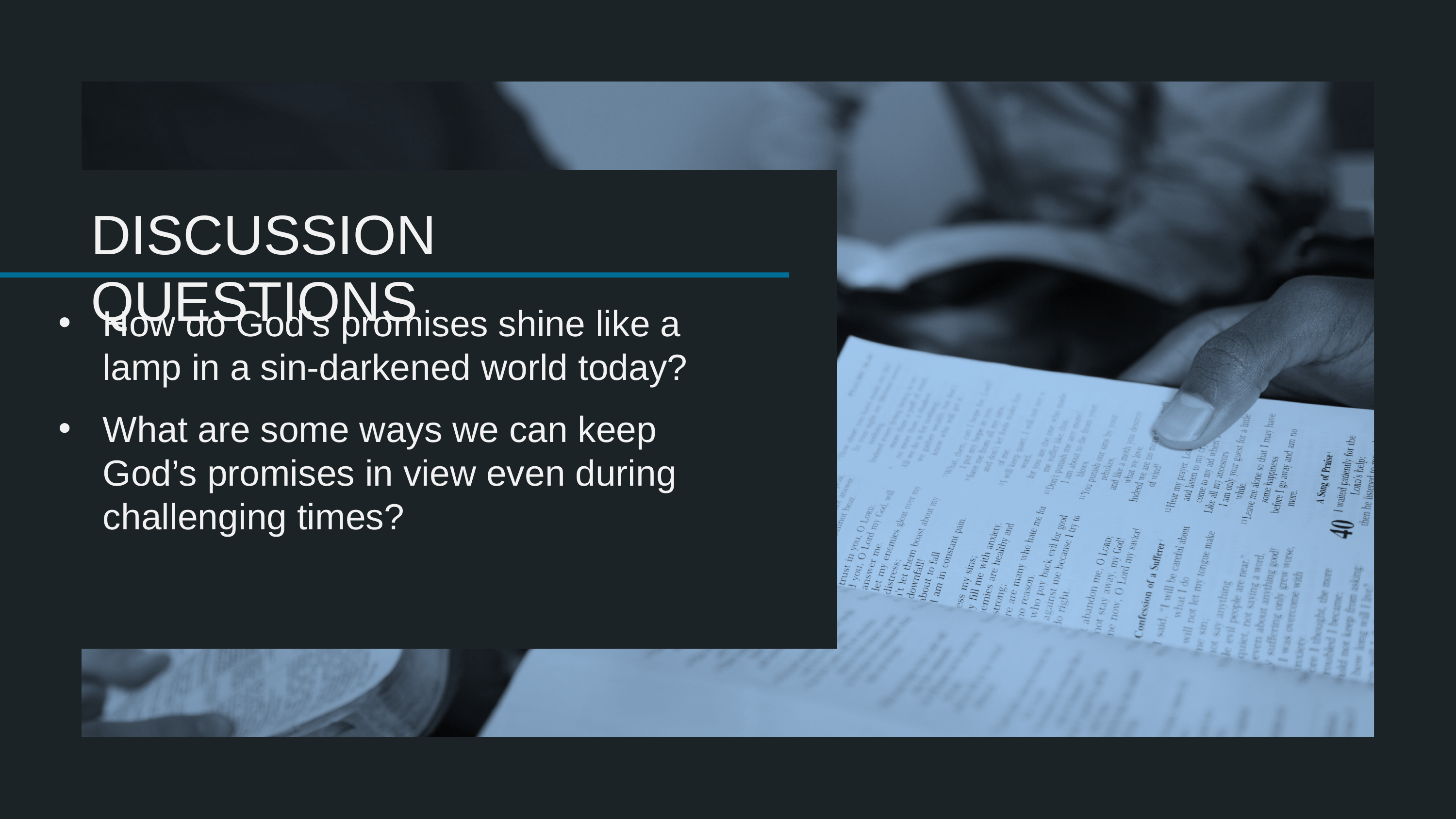

How do God’s promises shine like a lamp in a sin-darkened world today?
What are some ways we can keep God’s promises in view even during challenging times?